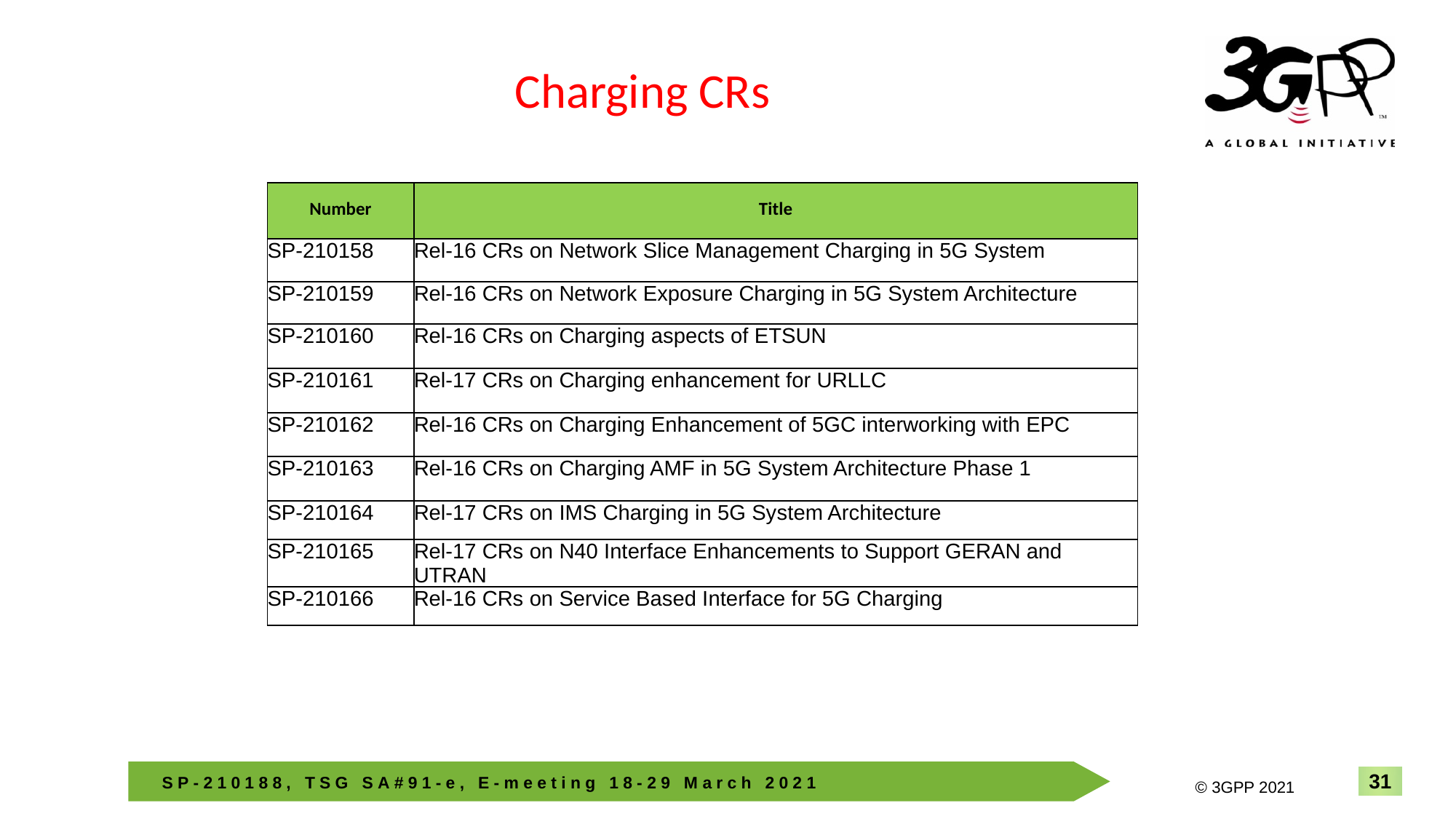

Charging CRs

| Number | Title |
| --- | --- |
| SP-210158 | Rel-16 CRs on Network Slice Management Charging in 5G System |
| SP-210159 | Rel-16 CRs on Network Exposure Charging in 5G System Architecture |
| SP-210160 | Rel-16 CRs on Charging aspects of ETSUN |
| SP-210161 | Rel-17 CRs on Charging enhancement for URLLC |
| SP-210162 | Rel-16 CRs on Charging Enhancement of 5GC interworking with EPC |
| SP-210163 | Rel-16 CRs on Charging AMF in 5G System Architecture Phase 1 |
| SP-210164 | Rel-17 CRs on IMS Charging in 5G System Architecture |
| SP-210165 | Rel-17 CRs on N40 Interface Enhancements to Support GERAN and UTRAN |
| SP-210166 | Rel-16 CRs on Service Based Interface for 5G Charging |